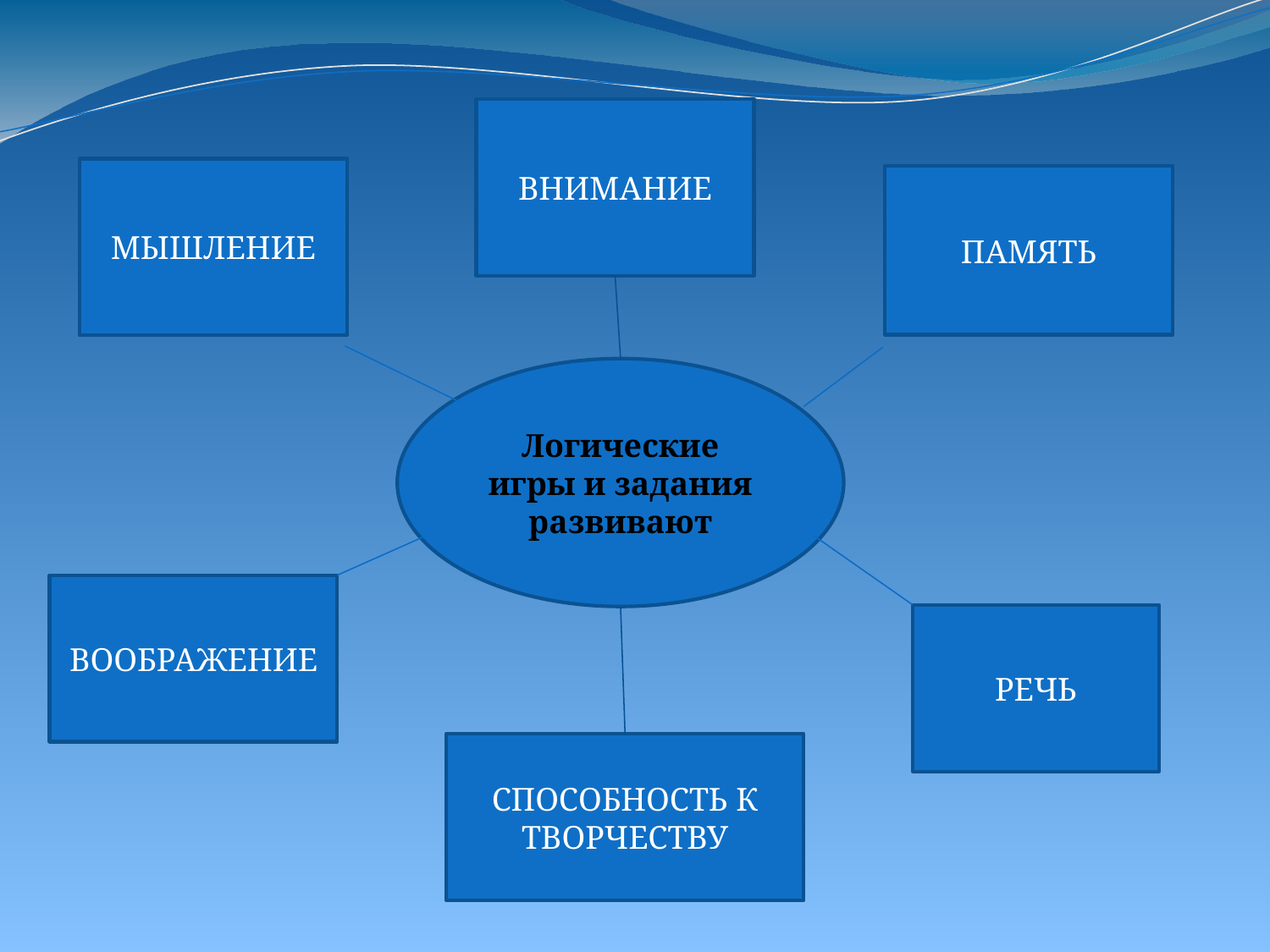

ВНИМАНИЕ
МЫШЛЕНИЕ
ПАМЯТЬ
Логические игры и задания развивают
ВООБРАЖЕНИЕ
РЕЧЬ
СПОСОБНОСТЬ К ТВОРЧЕСТВУ